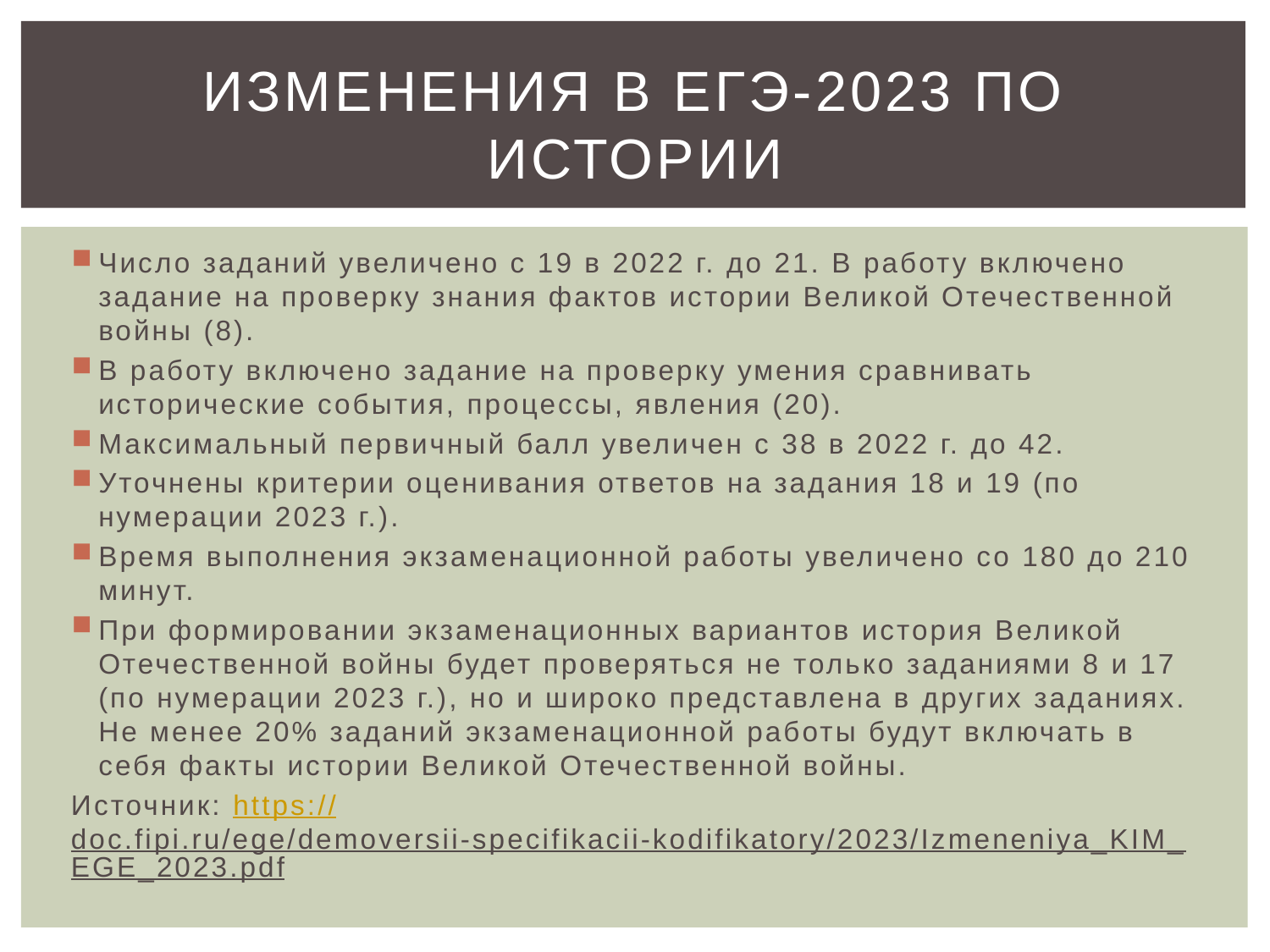

# Изменения в ЕГЭ-2023 по истории
Число заданий увеличено с 19 в 2022 г. до 21. В работу включено задание на проверку знания фактов истории Великой Отечественной войны (8).
В работу включено задание на проверку умения сравнивать исторические события, процессы, явления (20).
Максимальный первичный балл увеличен с 38 в 2022 г. до 42.
Уточнены критерии оценивания ответов на задания 18 и 19 (по нумерации 2023 г.).
Время выполнения экзаменационной работы увеличено со 180 до 210 минут.
При формировании экзаменационных вариантов история Великой Отечественной войны будет проверяться не только заданиями 8 и 17 (по нумерации 2023 г.), но и широко представлена в других заданиях. Не менее 20% заданий экзаменационной работы будут включать в себя факты истории Великой Отечественной войны.
Источник: https://doc.fipi.ru/ege/demoversii-specifikacii-kodifikatory/2023/Izmeneniya_KIM_EGE_2023.pdf